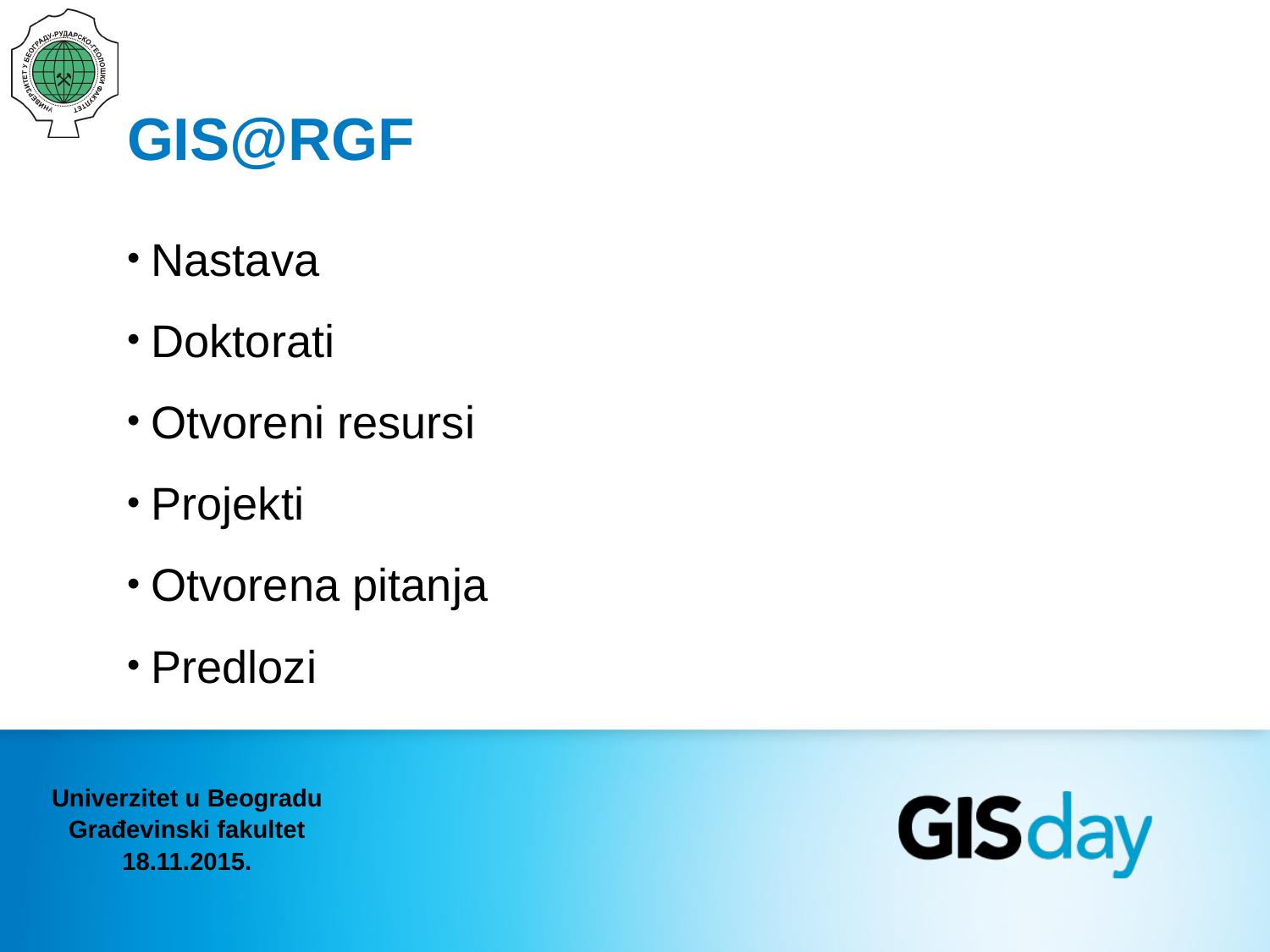

# GIS@RGF
Nastava
Doktorati
Otvoreni resursi
Projekti
Otvorena pitanja
Predlozi
Univerzitet u Beogradu
Građevinski fakultet
18.11.2015.